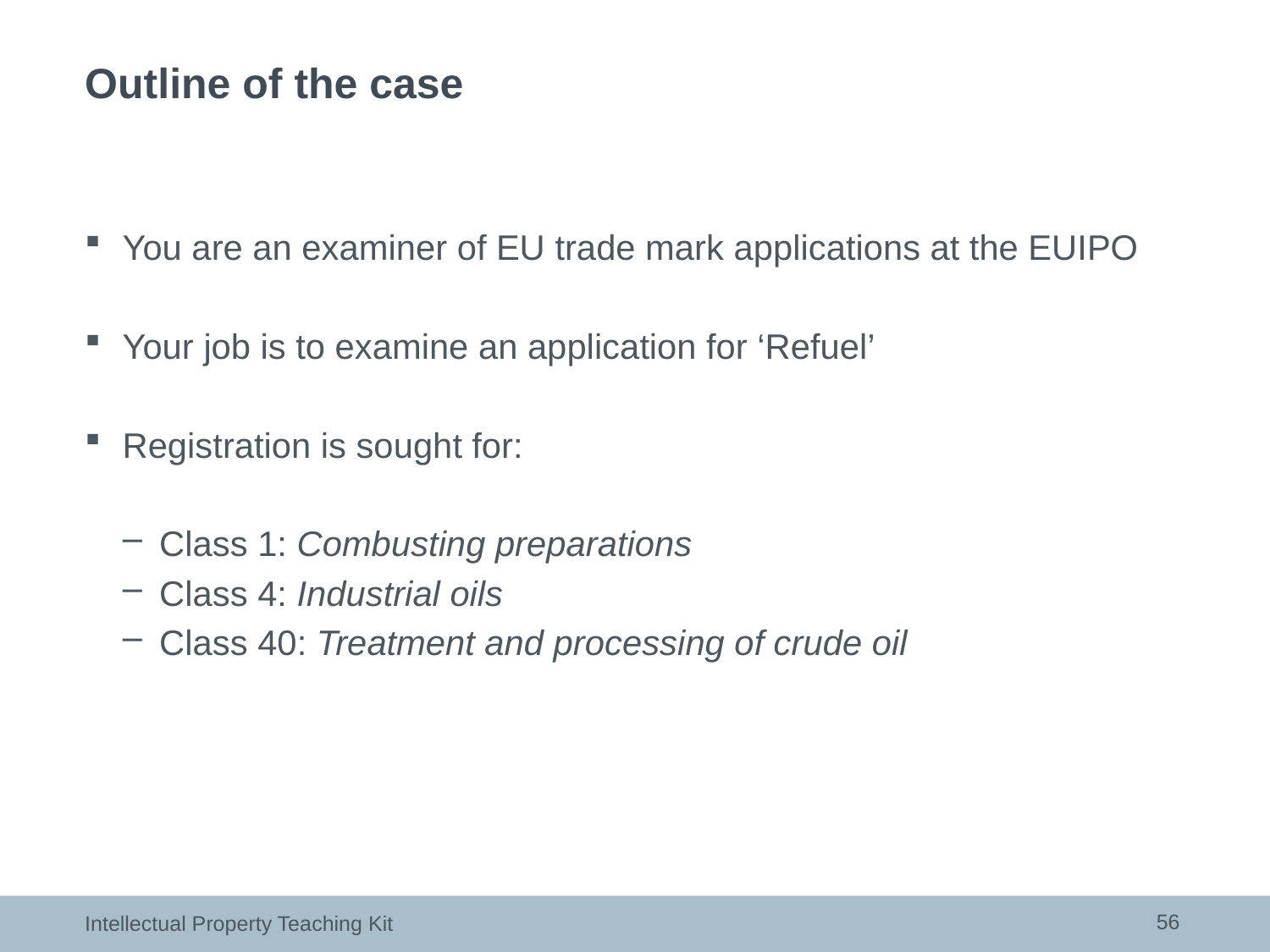

# Outline of the case
You are an examiner of EU trade mark applications at the EUIPO

Your job is to examine an application for ‘Refuel’

Registration is sought for:

Class 1: Combusting preparations
Class 4: Industrial oils
Class 40: Treatment and processing of crude oil
56
Intellectual Property Teaching Kit